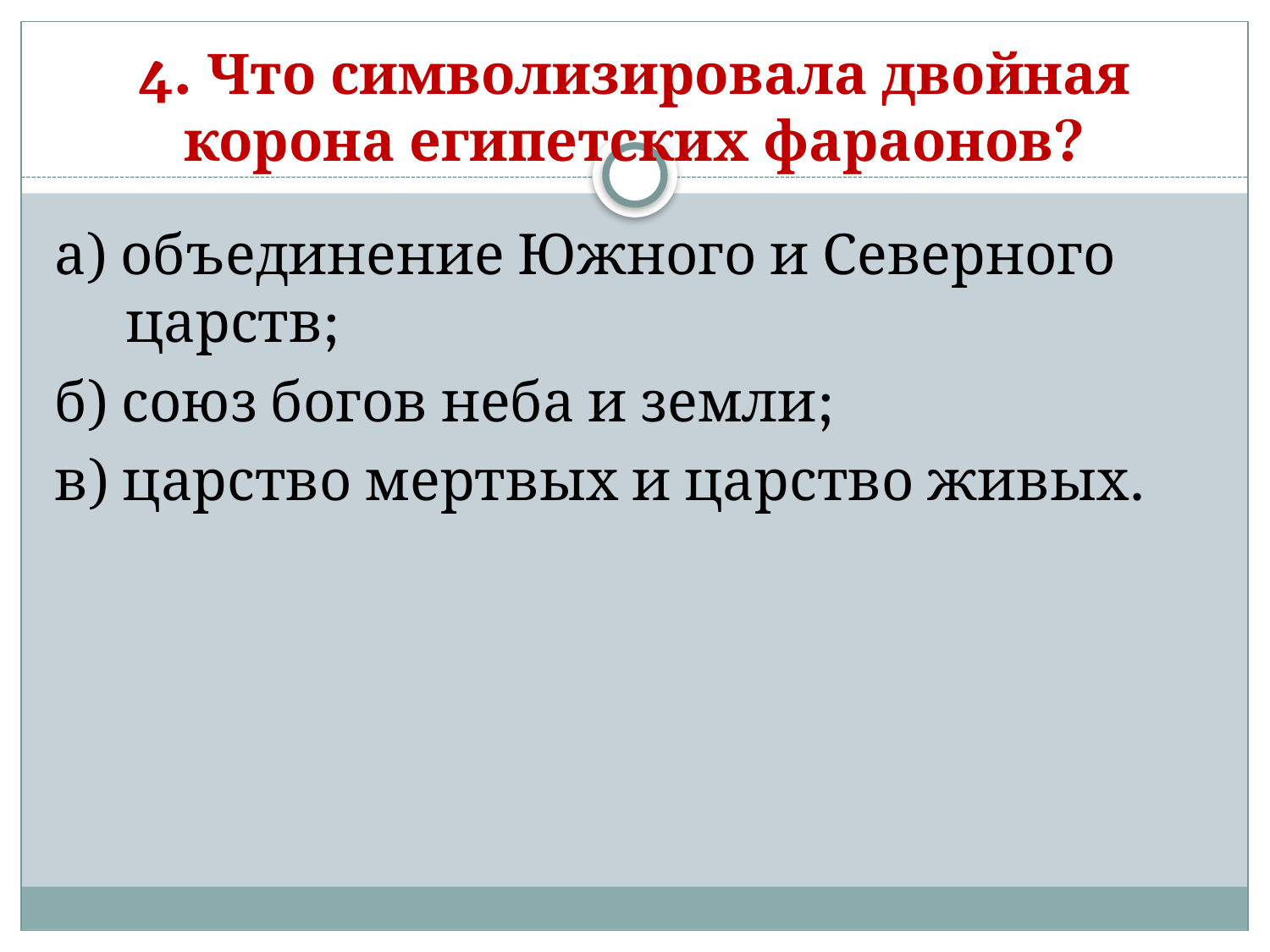

# 4. Что символизировала двойная корона египетских фараонов?
а) объединение Южного и Северного царств;
б) союз богов неба и земли;
в) царство мертвых и царство живых.